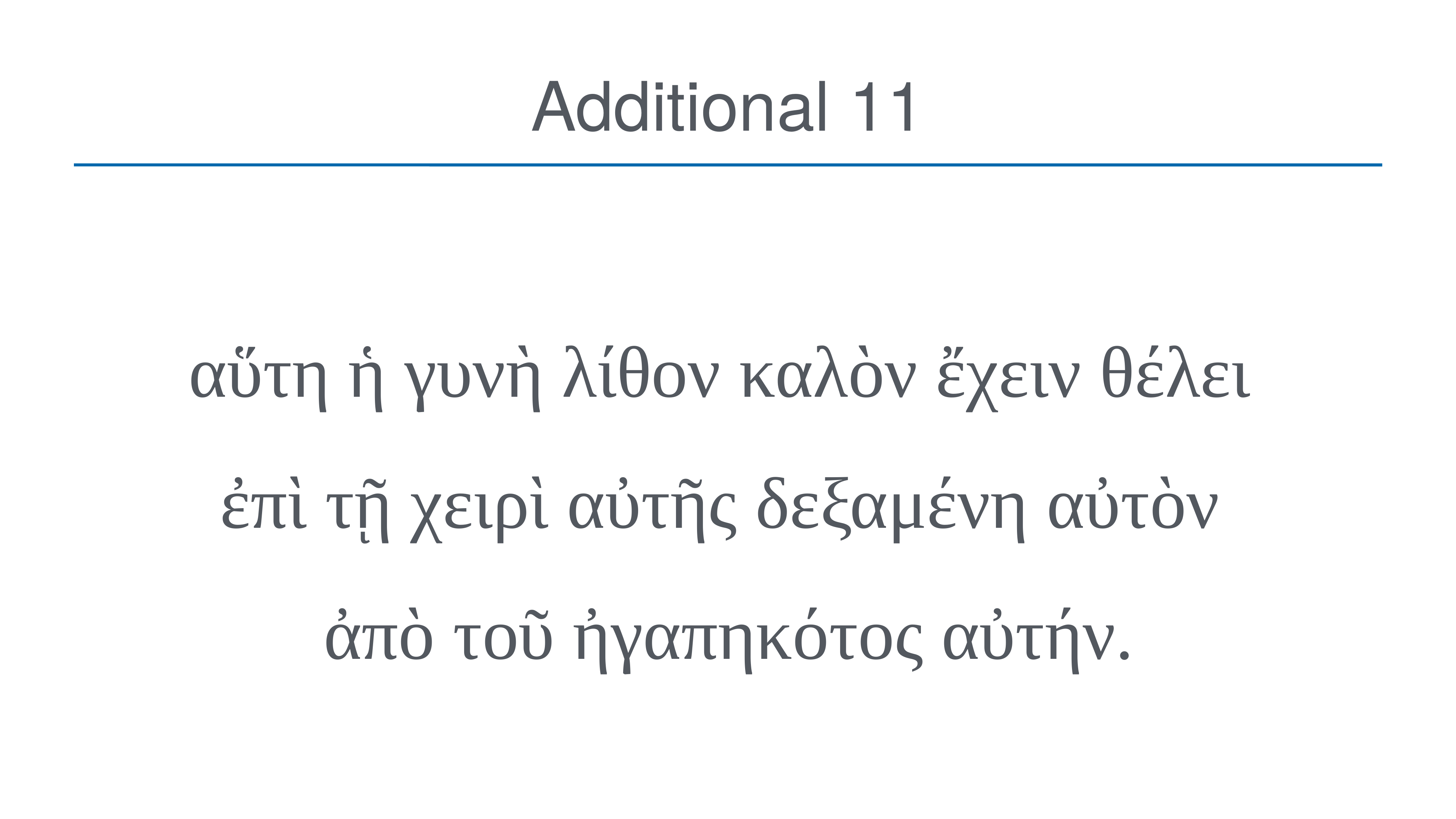

# Additional 11
αὕτη ἡ γυνὴ λίθον καλὸν ἔχειν θέλει
ἐπὶ τῇ χειρὶ αὐτῆς δεξαμένη αὐτὸν
ἀπὸ τοῦ ἠγαπηκότος αὐτήν.